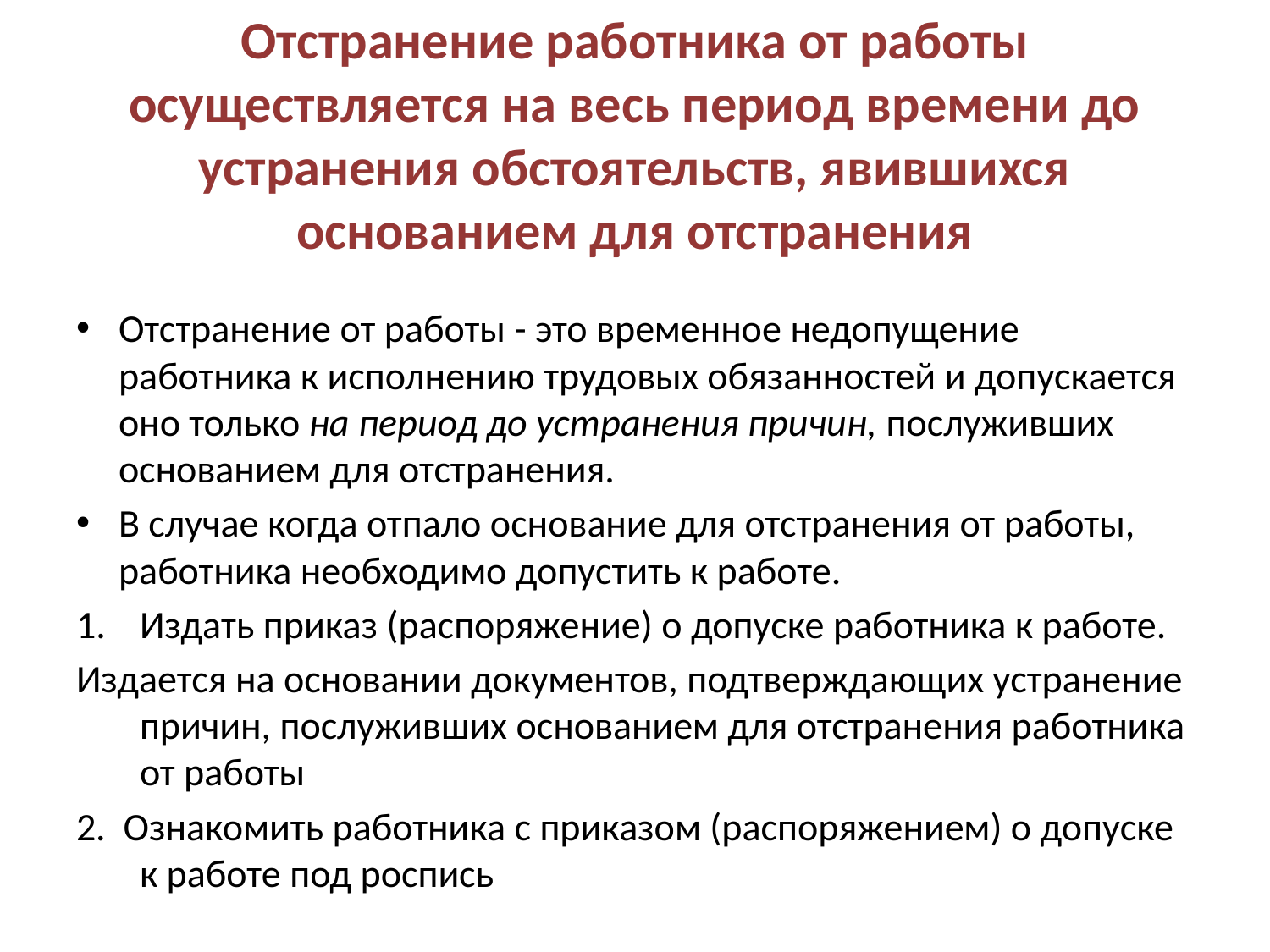

# Отстранение работника от работы осуществляется на весь период времени до устранения обстоятельств, явившихся основанием для отстранения
Отстранение от работы - это временное недопущение работника к исполнению трудовых обязанностей и допускается оно только на период до устранения причин, послуживших основанием для отстранения.
В случае когда отпало основание для отстранения от работы, работника необходимо допустить к работе.
Издать приказ (распоряжение) о допуске работника к работе.
Издается на основании документов, подтверждающих устранение причин, послуживших основанием для отстранения работника от работы
2.  Ознакомить работника с приказом (распоряжением) о допуске к работе под роспись